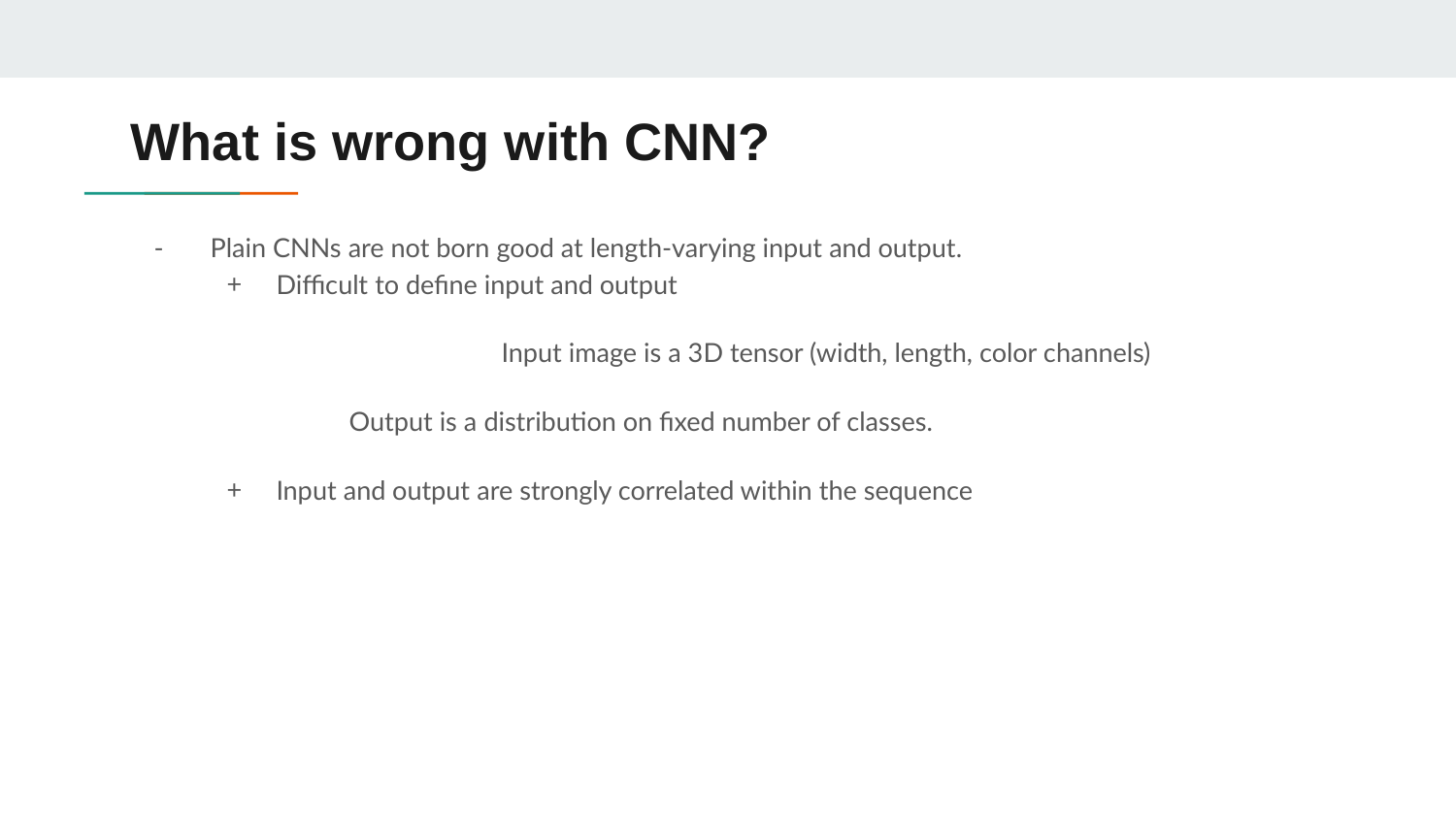

# What is wrong with CNN?
 Plain CNNs are not born good at length-varying input and output.
Difficult to define input and output
 		 Input image is a 3D tensor (width, length, color channels)
Output is a distribution on fixed number of classes.
Input and output are strongly correlated within the sequence